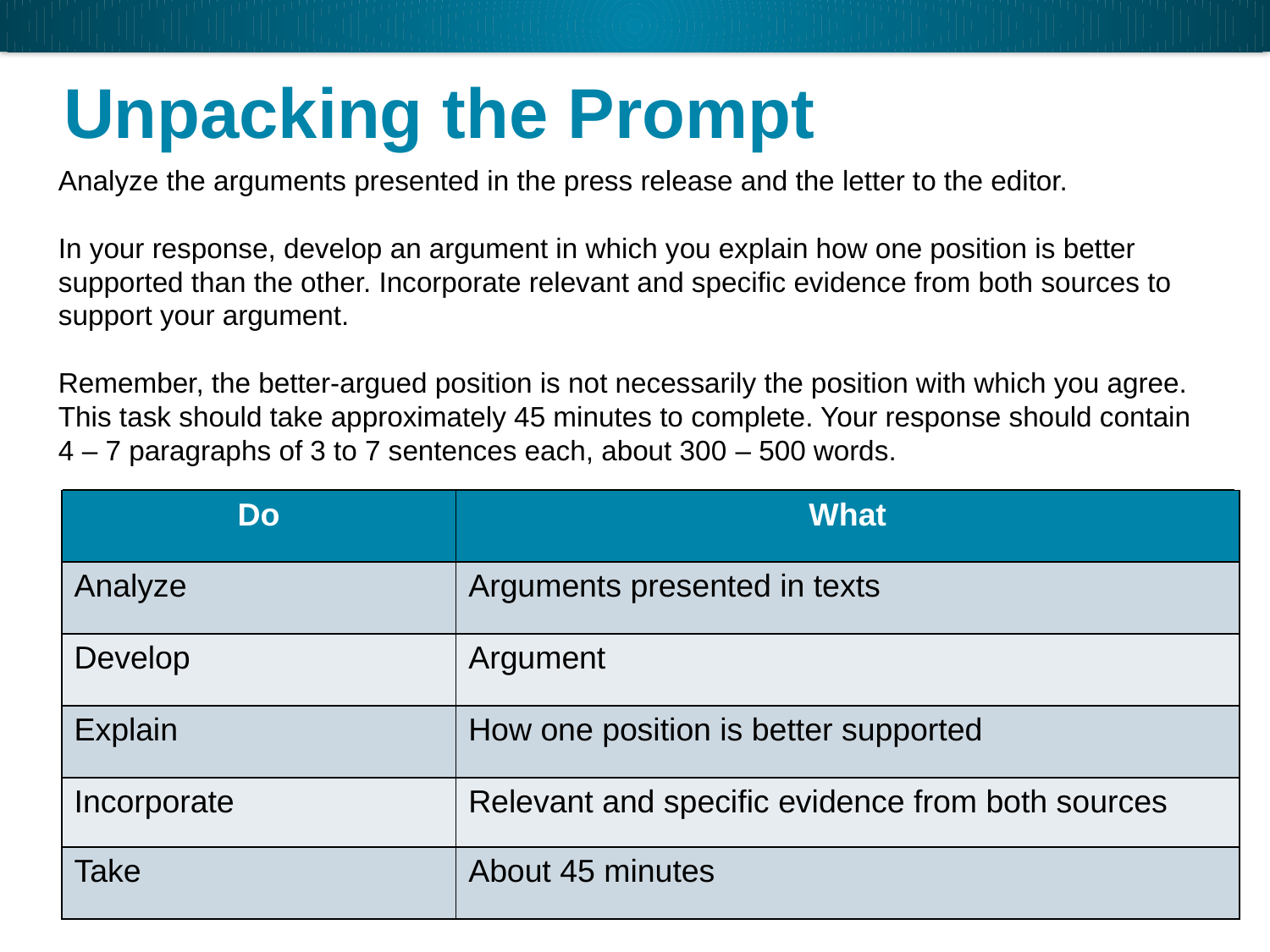

# Unpacking the Prompt
Analyze the arguments presented in the press release and the letter to the editor.

In your response, develop an argument in which you explain how one position is better supported than the other. Incorporate relevant and specific evidence from both sources to support your argument.

Remember, the better-argued position is not necessarily the position with which you agree. This task should take approximately 45 minutes to complete. Your response should contain   4 – 7 paragraphs of 3 to 7 sentences each, about 300 – 500 words.
| Do | What |
| --- | --- |
|  |  |
|  |  |
|  |  |
| Do | What |
| --- | --- |
| Analyze | Arguments presented in texts |
| Develop | Argument |
| Explain | How one position is better supported |
| Incorporate | Relevant and specific evidence from both sources |
| Take | About 45 minutes |
50